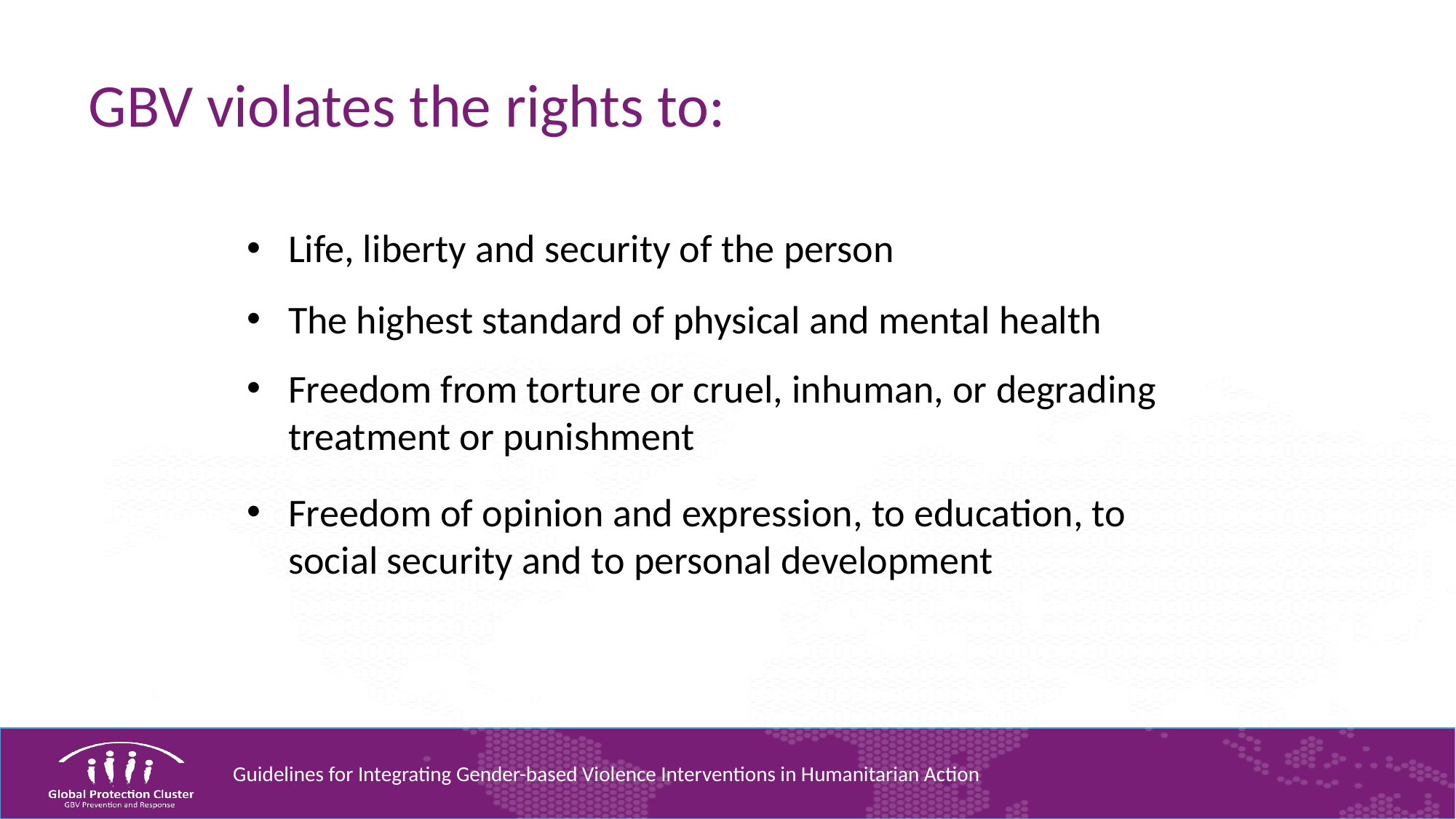

# GBV violates the rights to:
Life, liberty and security of the person

The highest standard of physical and mental health

Freedom from torture or cruel, inhuman, or degrading treatment or punishment

Freedom of opinion and expression, to education, to social security and to personal development